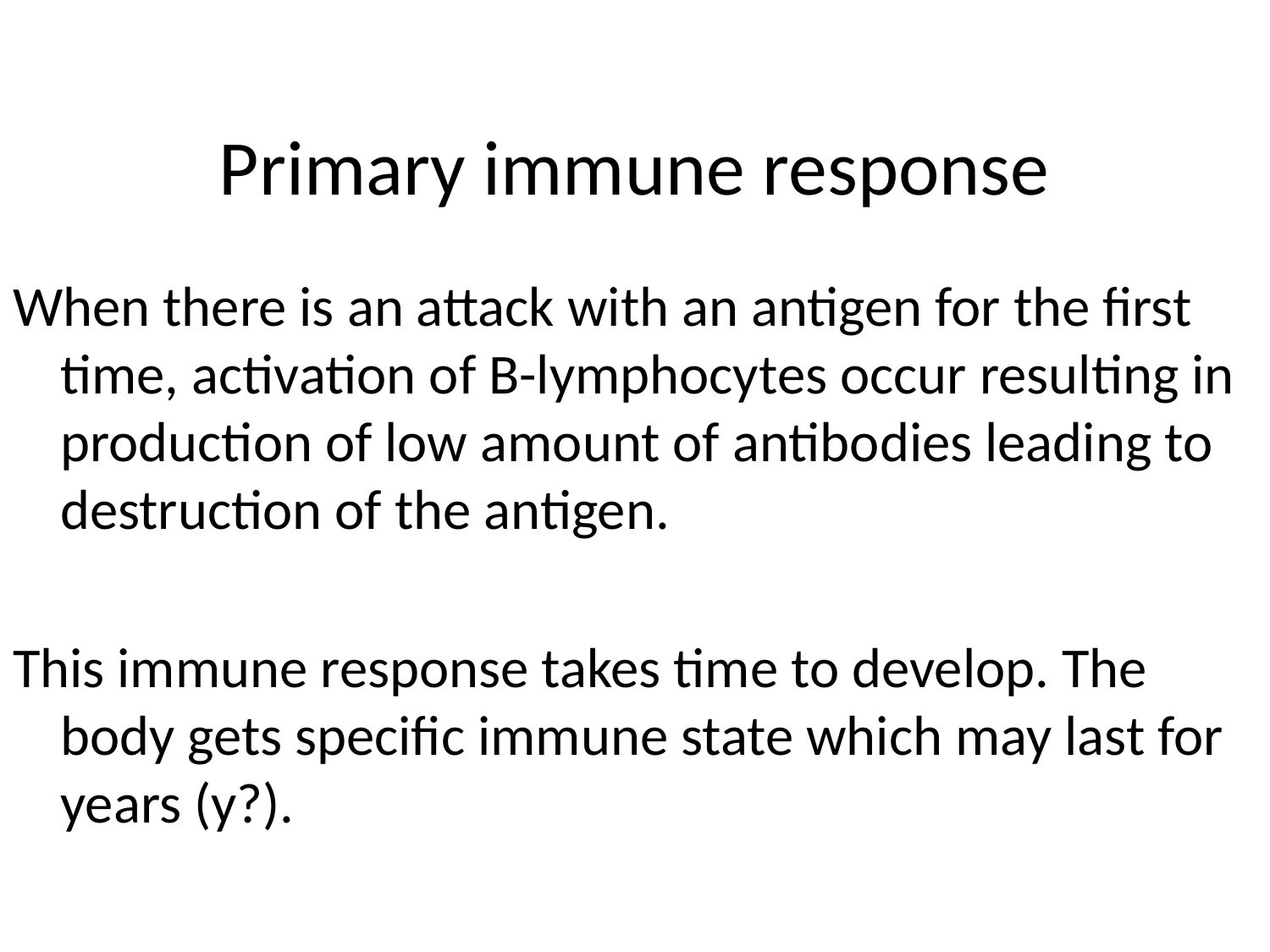

# Primary immune response

When there is an attack with an antigen for the first time, activation of B-lymphocytes occur resulting in production of low amount of antibodies leading to destruction of the antigen.

This immune response takes time to develop. The body gets specific immune state which may last for years (y?).